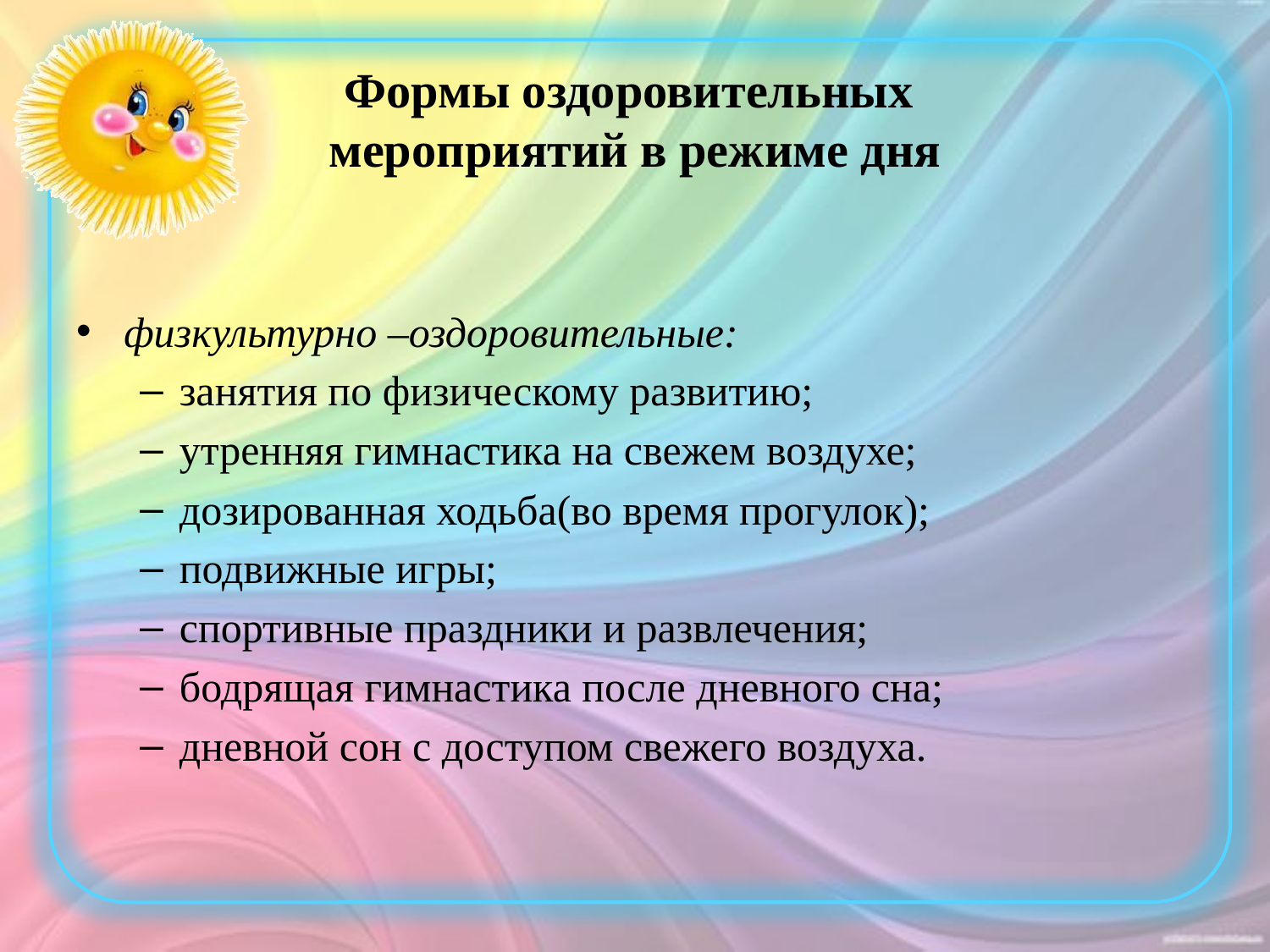

Формы оздоровительных
мероприятий в режиме дня

физкультурно –оздоровительные:
занятия по физическому развитию;
утренняя гимнастика на свежем воздухе;
дозированная ходьба(во время прогулок);
подвижные игры;
спортивные праздники и развлечения;
бодрящая гимнастика после дневного сна;
дневной сон с доступом свежего воздуха.